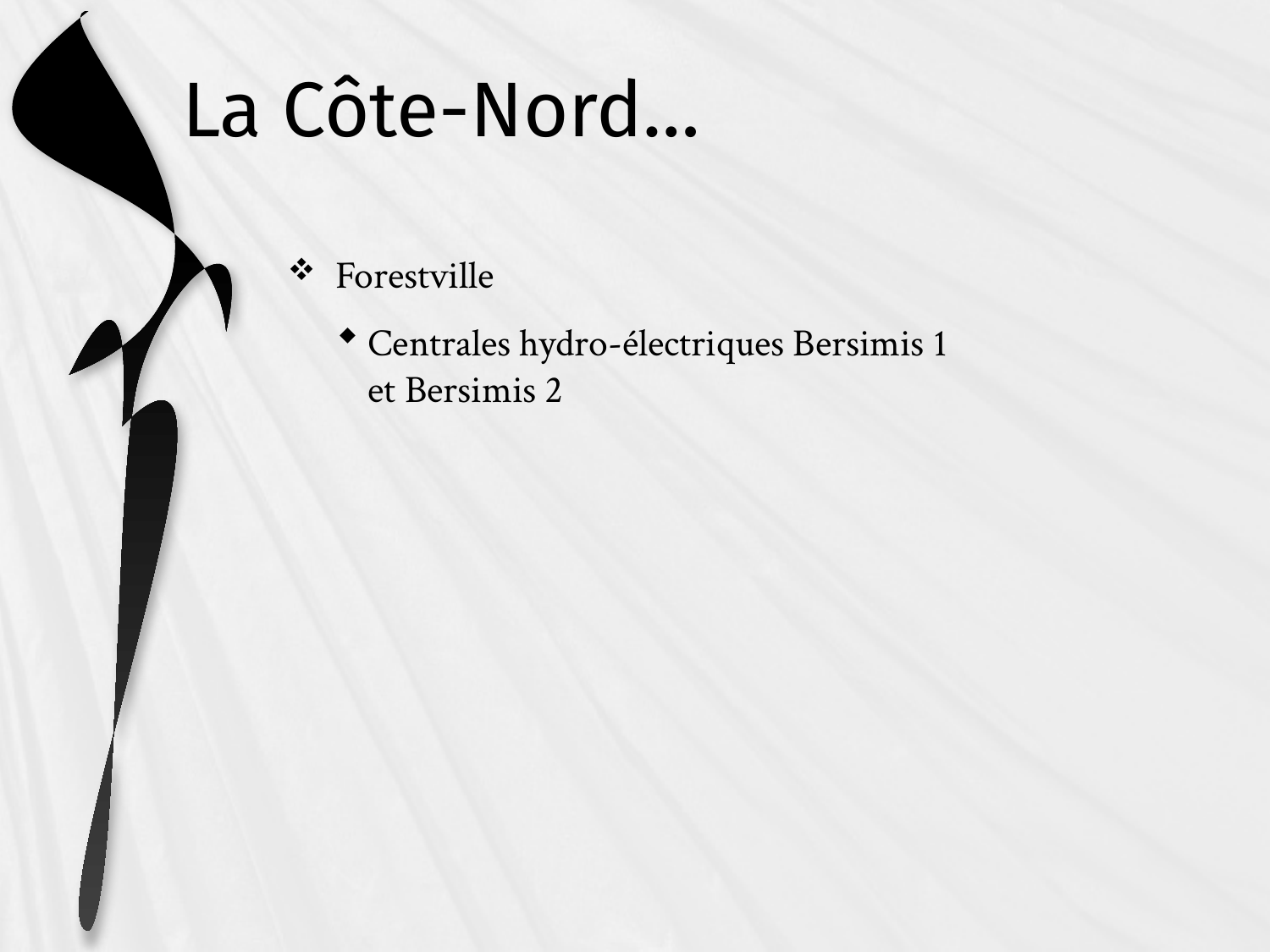

# La Côte-Nord…
Forestville
Centrales hydro-électriques Bersimis 1
et Bersimis 2